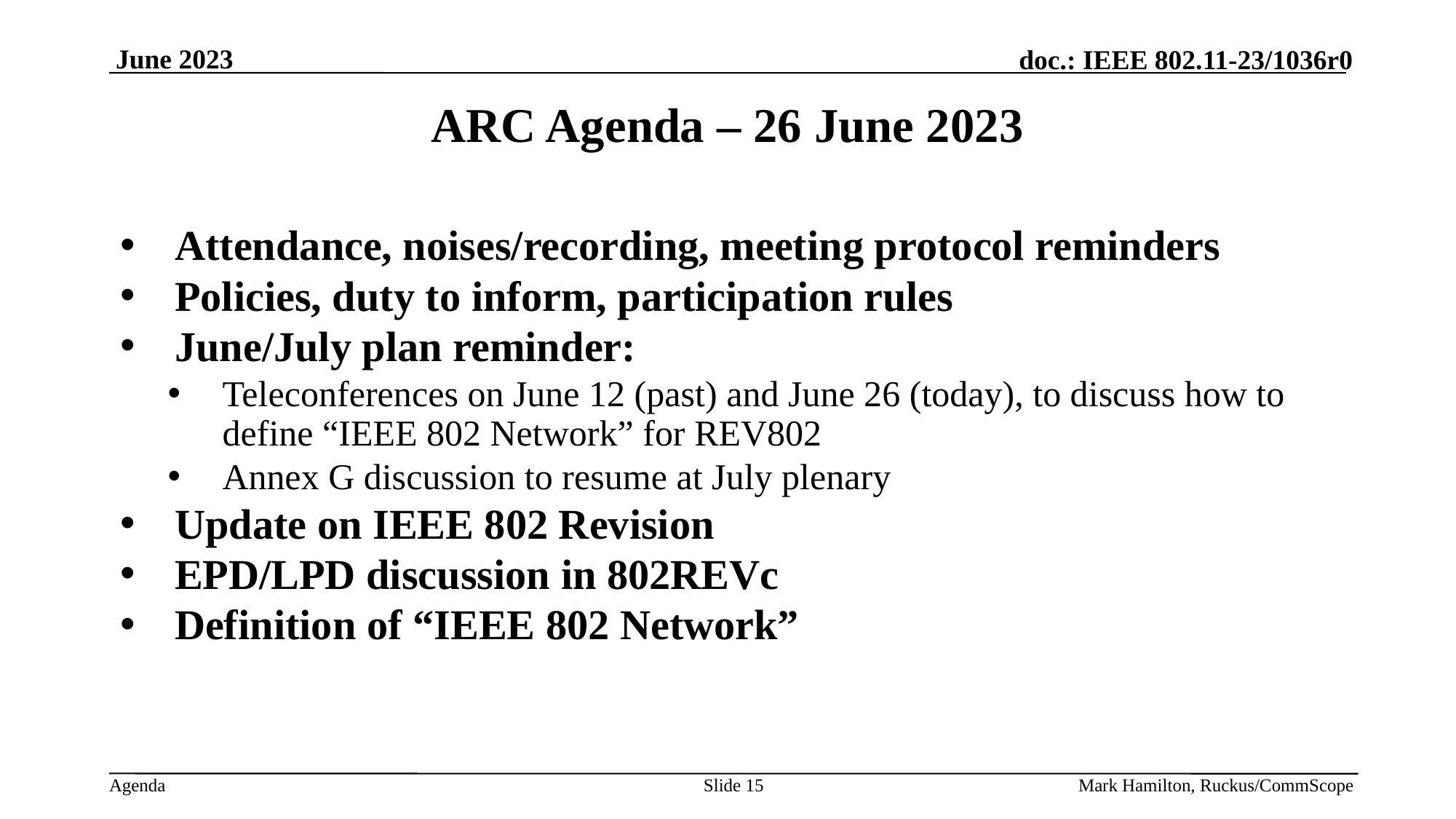

# ARC Agenda – 26 June 2023
Attendance, noises/recording, meeting protocol reminders
Policies, duty to inform, participation rules
June/July plan reminder:
Teleconferences on June 12 (past) and June 26 (today), to discuss how to define “IEEE 802 Network” for REV802
Annex G discussion to resume at July plenary
Update on IEEE 802 Revision
EPD/LPD discussion in 802REVc
Definition of “IEEE 802 Network”

Slide 15